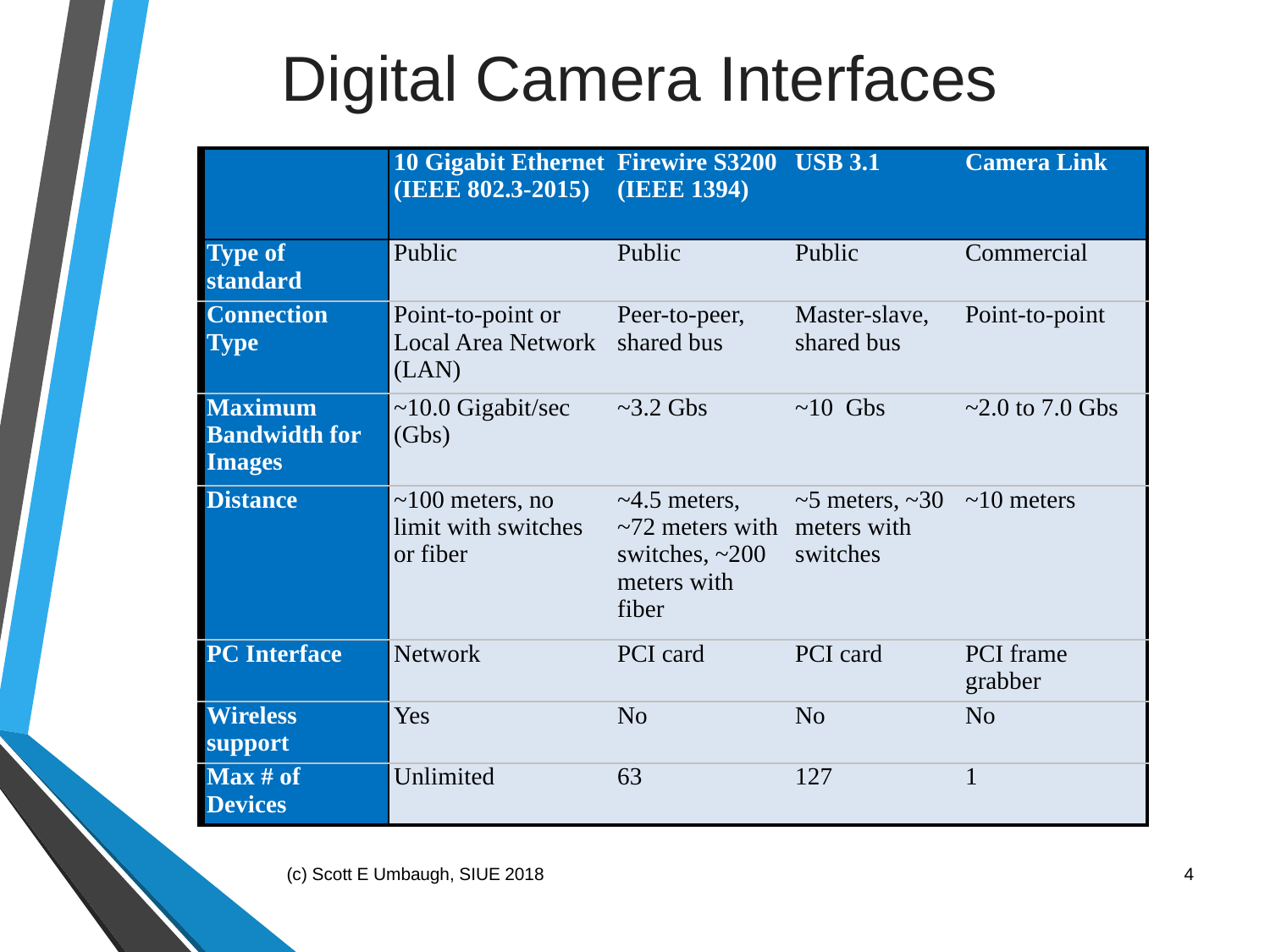

Digital Camera Interfaces
|  | 10 Gigabit Ethernet (IEEE 802.3-2015) | Firewire S3200 (IEEE 1394) | USB 3.1 | Camera Link |
| --- | --- | --- | --- | --- |
| Type of standard | Public | Public | Public | Commercial |
| Connection Type | Point-to-point or Local Area Network (LAN) | Peer-to-peer, shared bus | Master-slave, shared bus | Point-to-point |
| Maximum Bandwidth for Images | ~10.0 Gigabit/sec (Gbs) | ~3.2 Gbs | ~10 Gbs | ~2.0 to 7.0 Gbs |
| Distance | ~100 meters, no limit with switches or fiber | ~4.5 meters, ~72 meters with switches, ~200 meters with fiber | ~5 meters, ~30 meters with switches | ~10 meters |
| PC Interface | Network | PCI card | PCI card | PCI frame grabber |
| Wireless support | Yes | No | No | No |
| Max # of Devices | Unlimited | 63 | 127 | 1 |
(c) Scott E Umbaugh, SIUE 2018
4